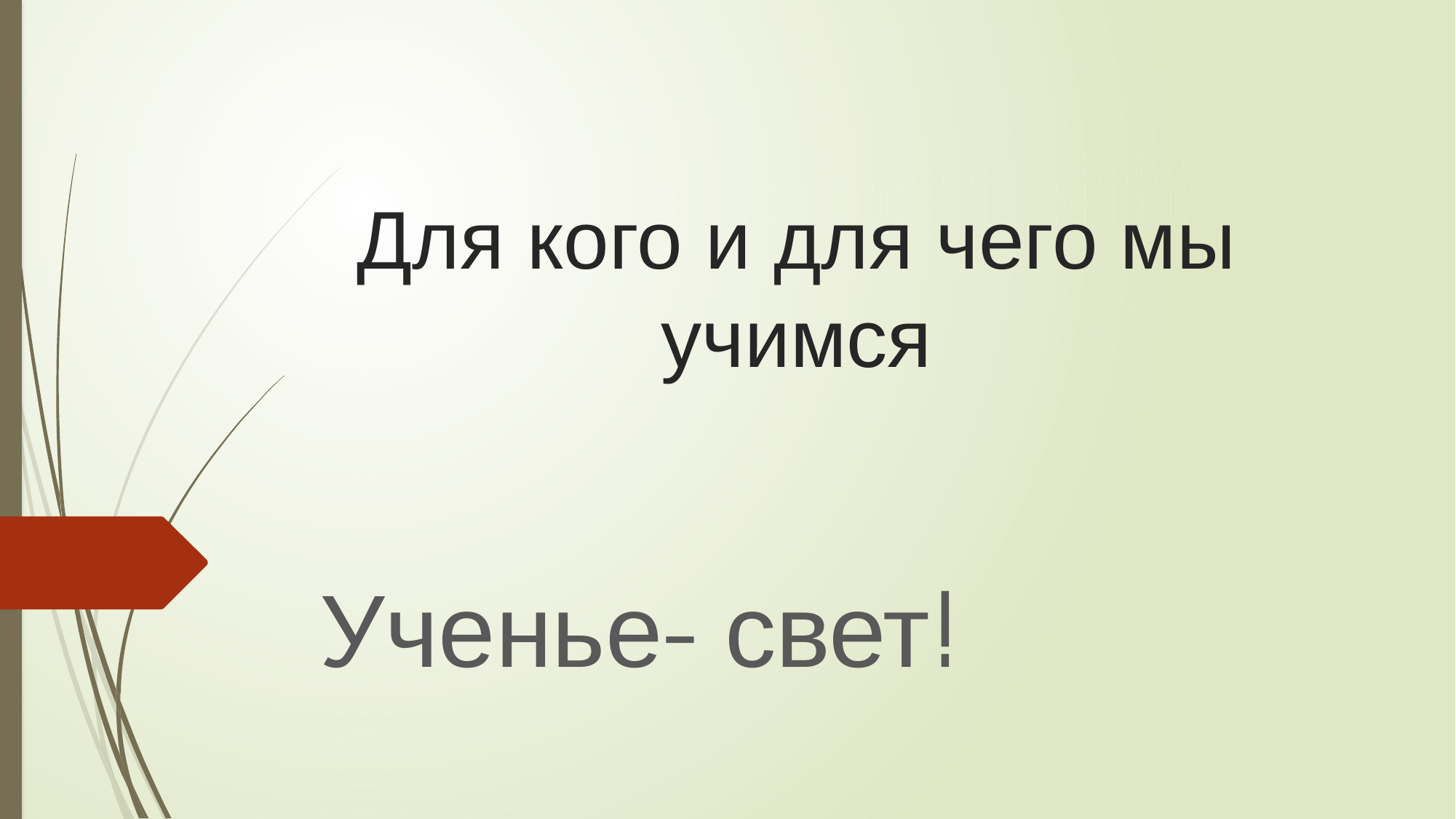

# Для кого и для чего мы учимся
Ученье- свет!